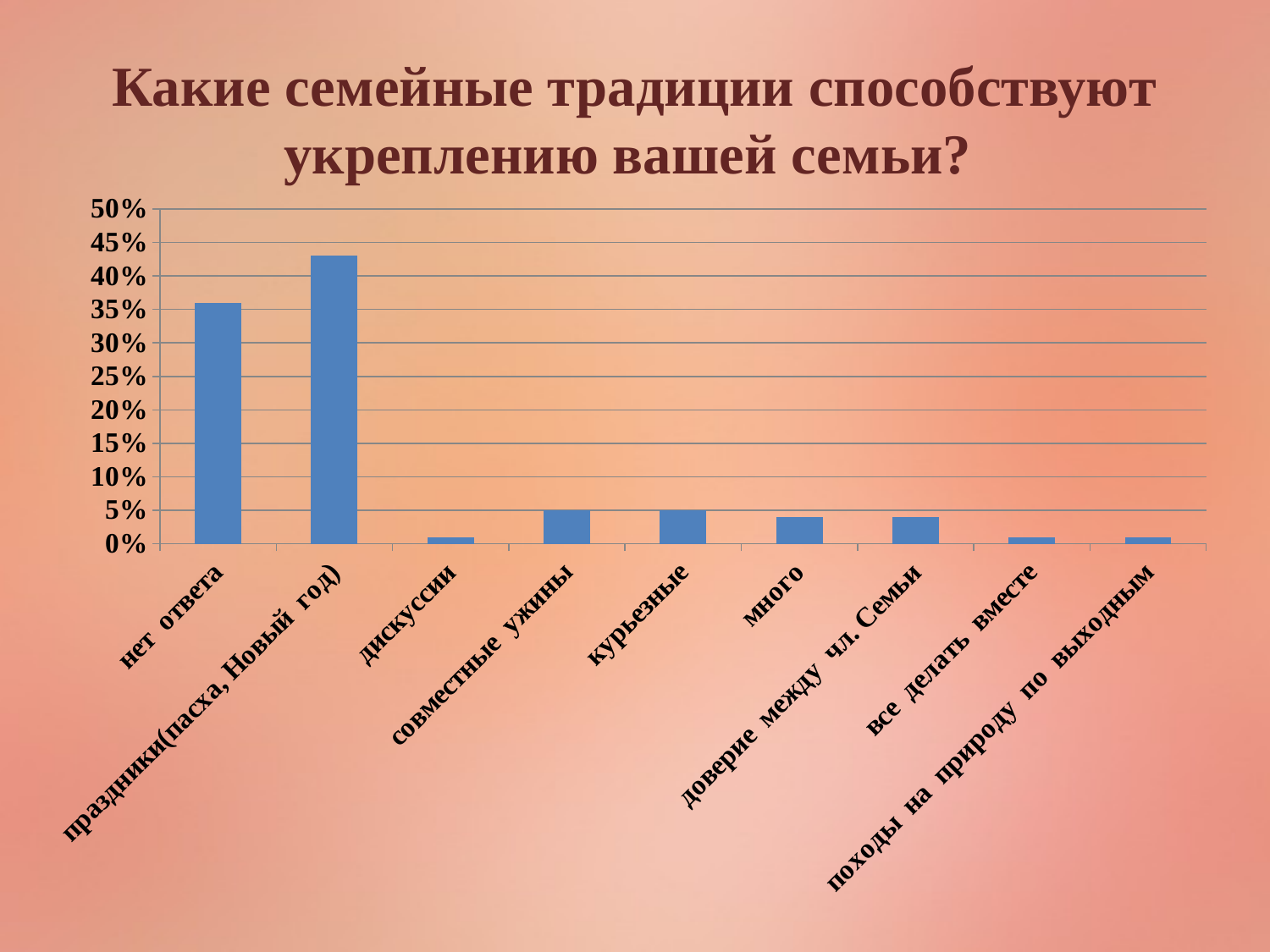

# Какие семейные традиции способствуют укреплению вашей семьи?

### Chart

| Category | Ряд 1 |
|---|---|
| нет  ответа | 0.3600000000000003 |
| праздники(пасха, Новый  год) | 0.4300000000000003 |
| дискуссии | 0.010000000000000005 |
| совместные  ужины | 0.05 |
| курьезные | 0.05 |
| много | 0.04000000000000002 |
| доверие  между  чл. Семьи | 0.04000000000000002 |
| все  делать  вместе | 0.010000000000000005 |
| походы  на  природу  по  выходным | 0.010000000000000005 |